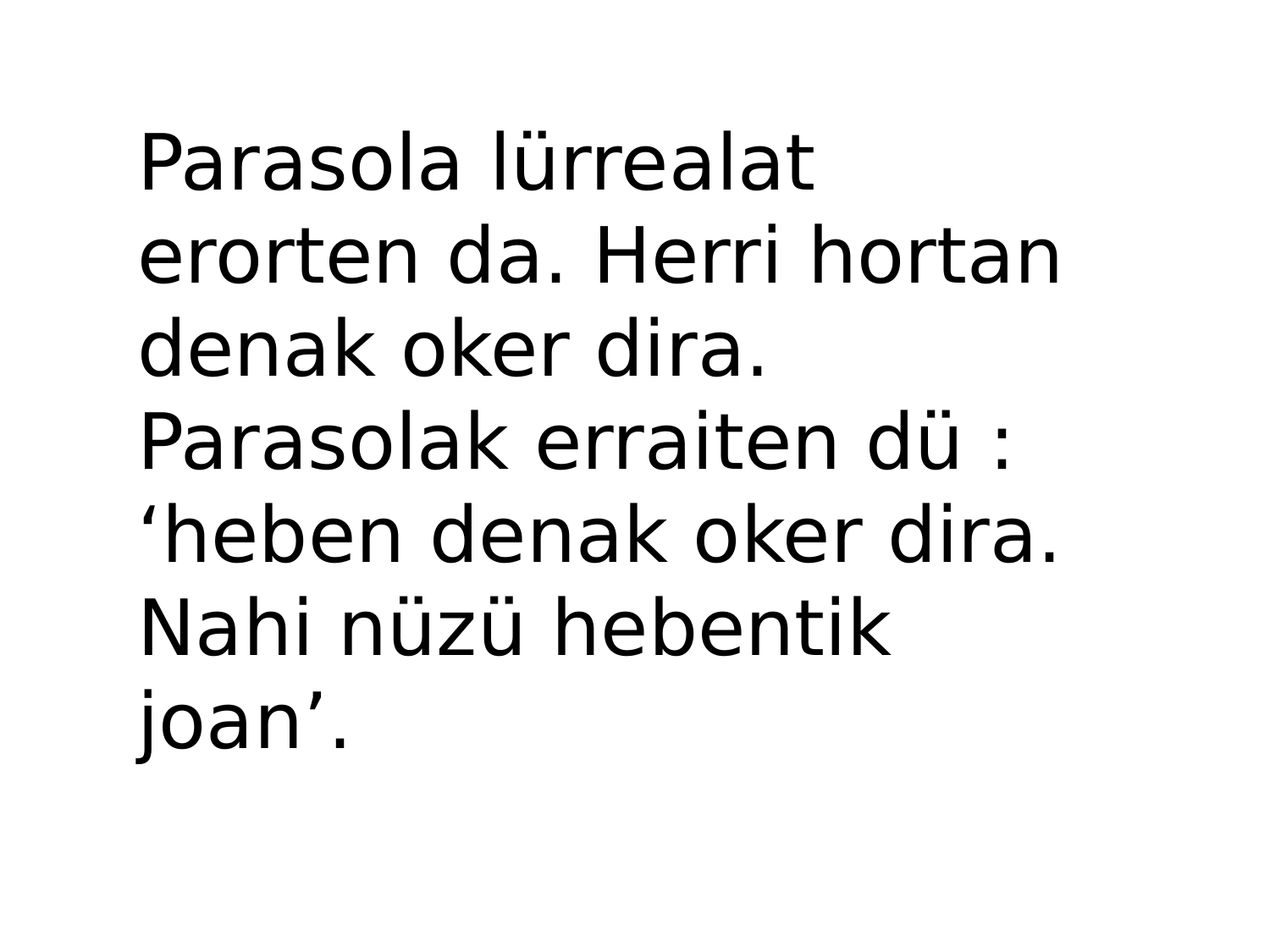

Parasola lürrealat erorten da. Herri hortan denak oker dira. Parasolak erraiten dü : ‘heben denak oker dira. Nahi nüzü hebentik joan’.